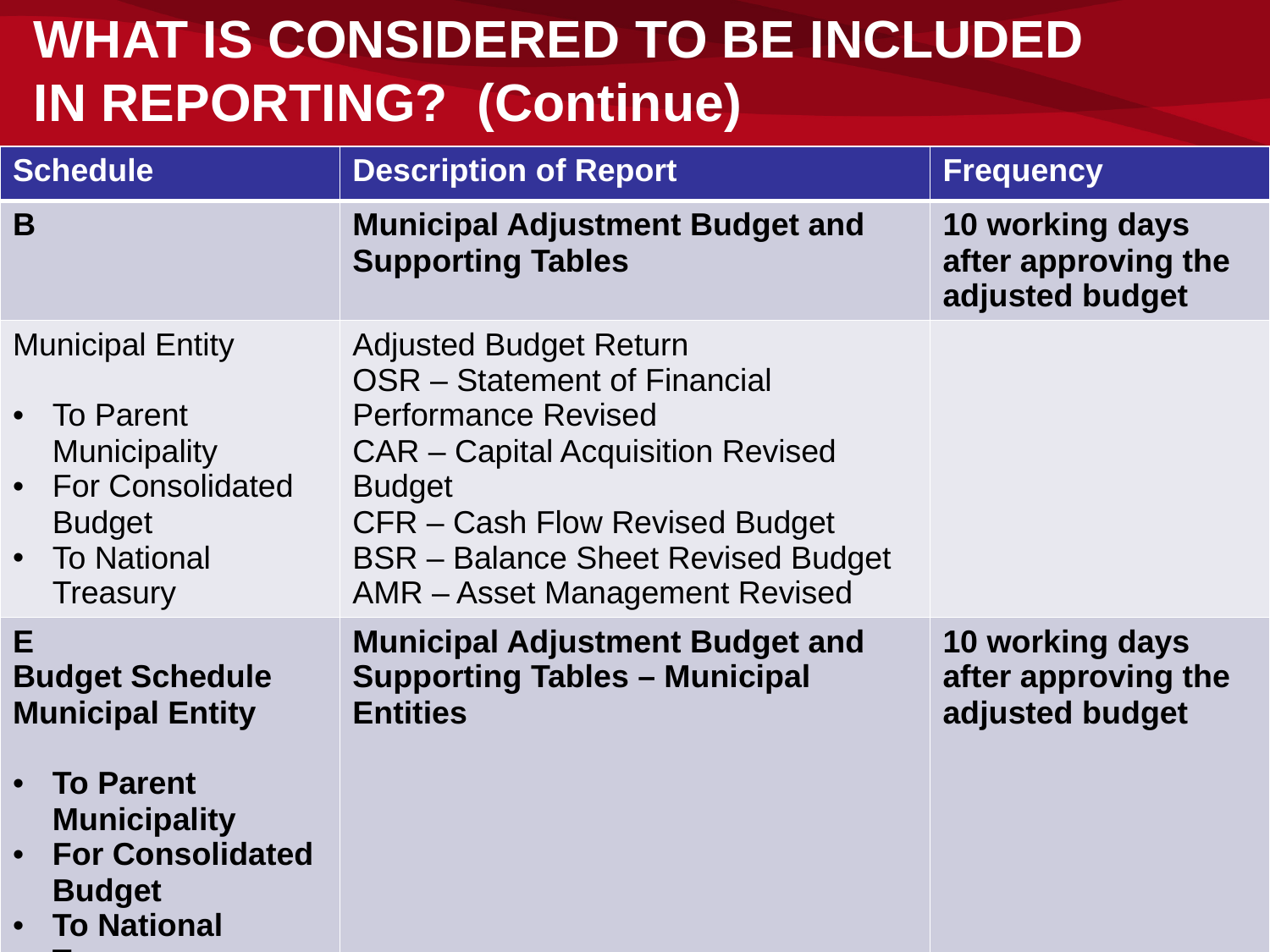

# WHAT IS CONSIDERED TO BE INCLUDED IN REPORTING?  (Continue)
| Schedule | Description of Report | Frequency |
| --- | --- | --- |
| B | Municipal Adjustment Budget and Supporting Tables | 10 working days after approving the adjusted budget |
| Municipal Entity To Parent Municipality For Consolidated Budget To National Treasury | Adjusted Budget Return OSR – Statement of Financial Performance Revised CAR – Capital Acquisition Revised Budget CFR – Cash Flow Revised Budget BSR – Balance Sheet Revised Budget AMR – Asset Management Revised |  |
| E Budget Schedule Municipal Entity To Parent Municipality For Consolidated Budget To National Treasury | Municipal Adjustment Budget and Supporting Tables – Municipal Entities | 10 working days after approving the adjusted budget |
| C | Municipal In-year Reporting and Supporting Tables | Monthly Section 71 Reports |

10